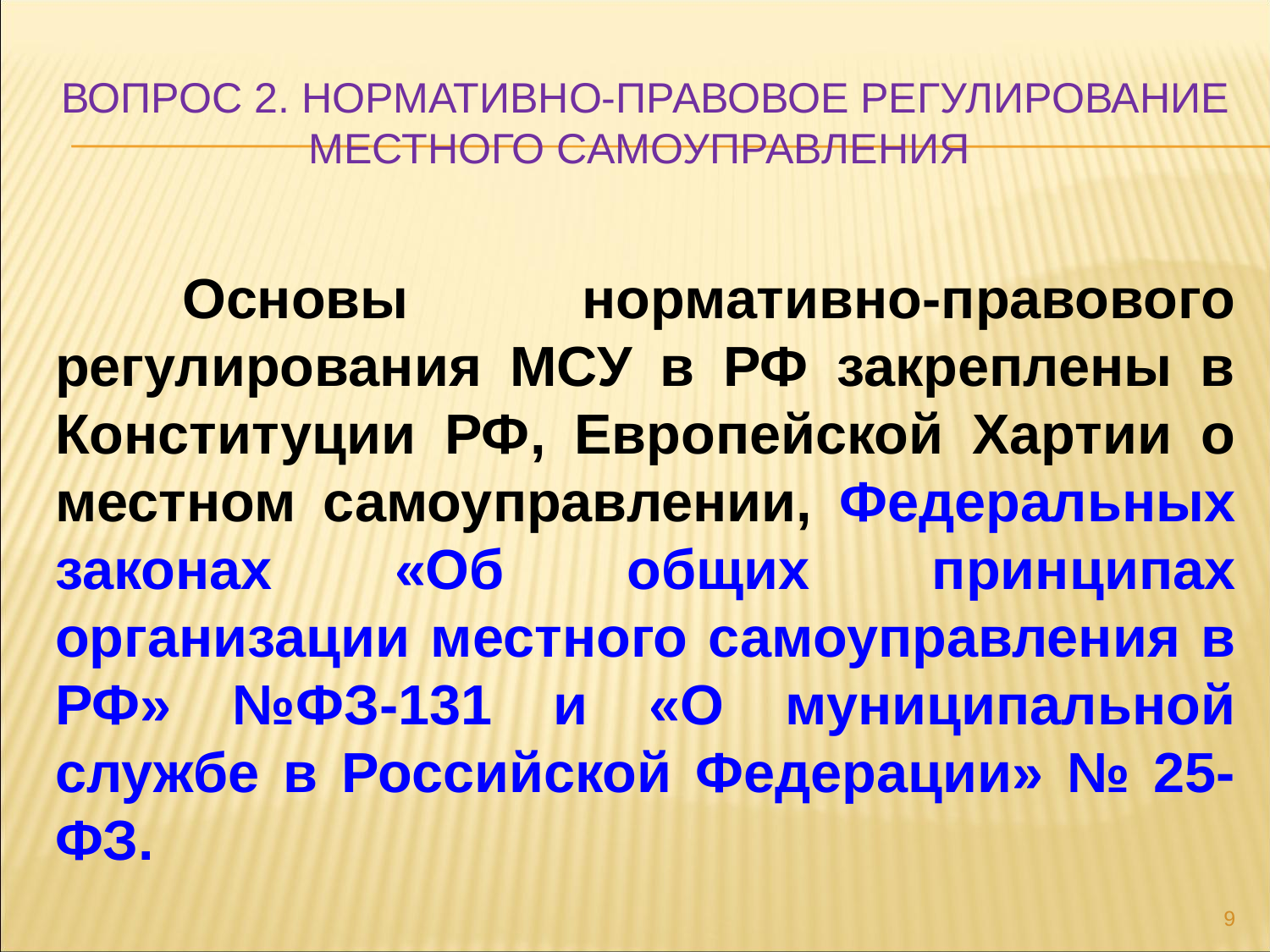

# Вопрос 2. нормативно-правовое регулирование местного самоуправления
	Основы нормативно-правового регулирования МСУ в РФ закреплены в Конституции РФ, Европейской Хартии о местном самоуправлении, Федеральных законах «Об общих принципах организации местного самоуправления в РФ» №ФЗ-131 и «О муниципальной службе в Российской Федерации» № 25-ФЗ.
9